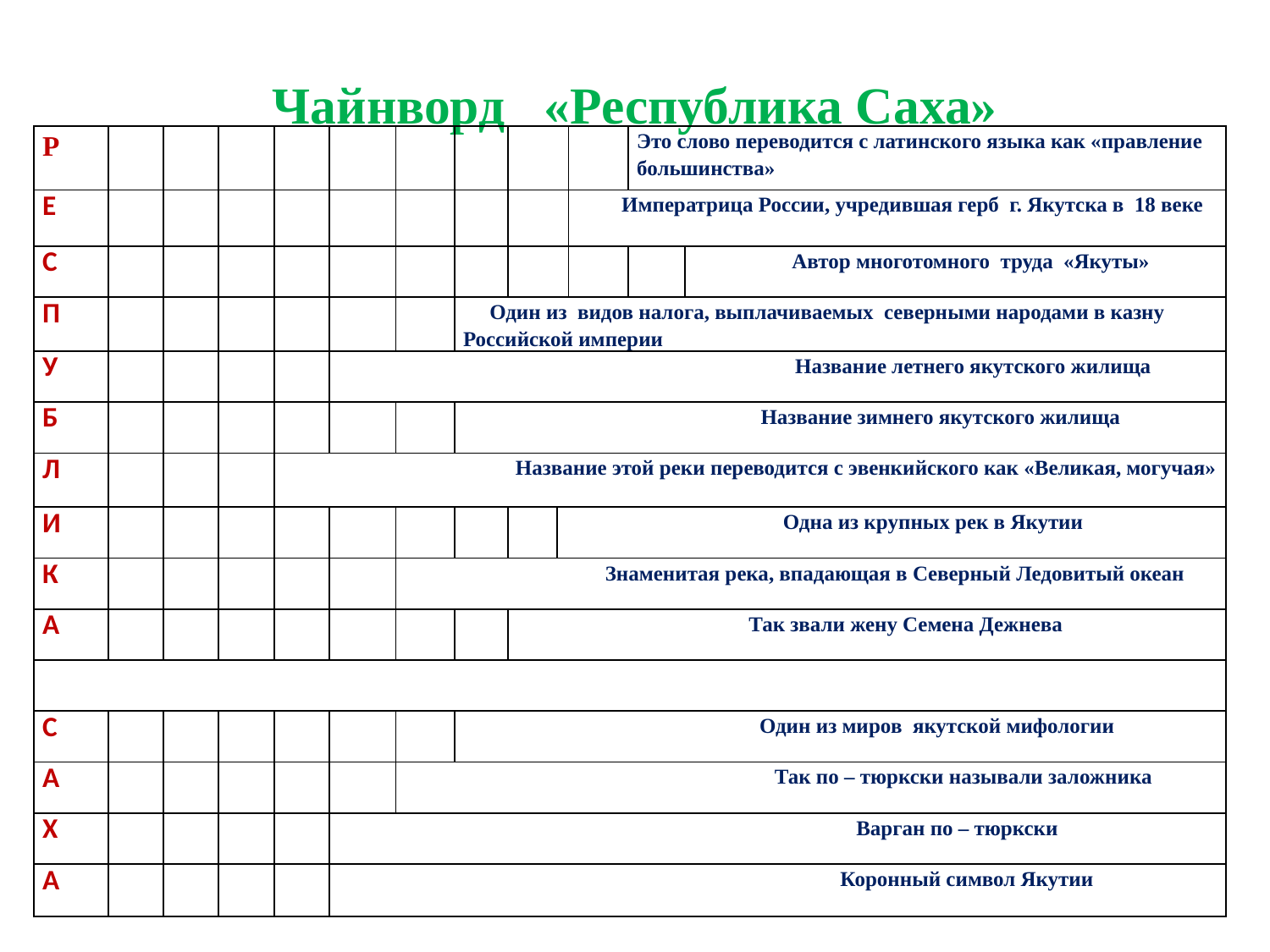

# Чайнворд   «Республика Саха»
| Р |  |  |  |  |  |  |  |  |  |  | Это слово переводится с латинского языка как «правление большинства» |  |
| --- | --- | --- | --- | --- | --- | --- | --- | --- | --- | --- | --- | --- |
| Е |  |  |  |  |  |  |  |  |  | Императрица России, учредившая герб г. Якутска в 18 веке |  |  |
| С |  |  |  |  |  |  |  |  |  |  |  | Автор многотомного труда «Якуты» |
| П |  |  |  |  |  |  | Один из видов налога, выплачиваемых северными народами в казну Российской империи |  |  |  |  |  |
| У |  |  |  |  | Название летнего якутского жилища |  |  |  |  |  |  |  |
| Б |  |  |  |  |  |  | Название зимнего якутского жилища |  |  |  |  |  |
| Л |  |  |  | Название этой реки переводится с эвенкийского как «Великая, могучая» |  |  |  |  |  |  |  |  |
| И |  |  |  |  |  |  |  |  | Одна из крупных рек в Якутии |  |  |  |
| К |  |  |  |  |  | Знаменитая река, впадающая в Северный Ледовитый океан |  |  |  |  |  |  |
| А |  |  |  |  |  |  |  | Так звали жену Семена Дежнева |  |  |  |  |
|  |  |  |  |  |  |  |  |  |  |  |  |  |
| С |  |  |  |  |  |  | Один из миров якутской мифологии |  |  |  |  |  |
| А |  |  |  |  |  | Так по – тюркски называли заложника |  |  |  |  |  |  |
| Х |  |  |  |  | Варган по – тюркски |  |  |  |  |  |  |  |
| А |  |  |  |  | Коронный символ Якутии |  |  |  |  |  |  |  |